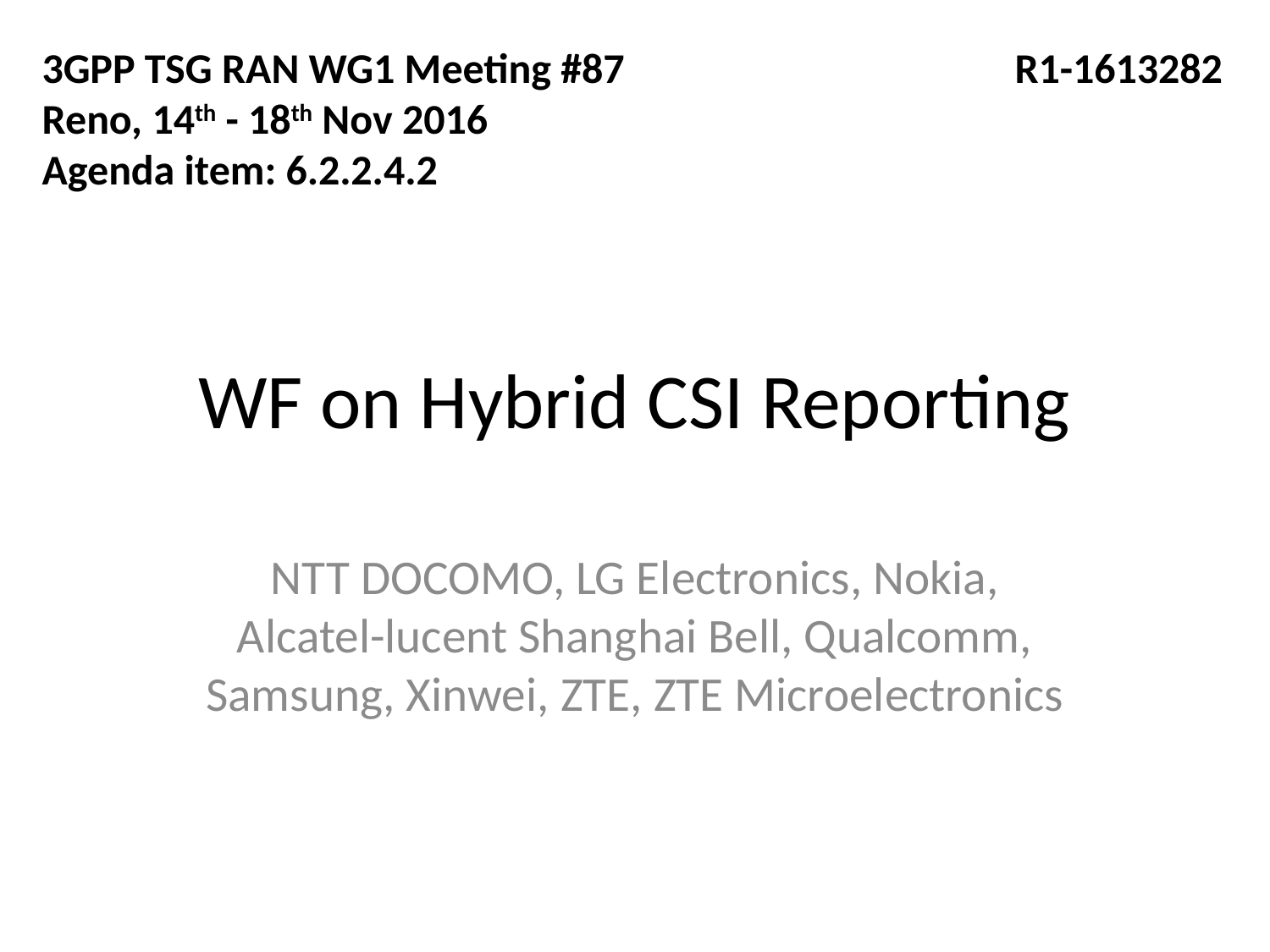

3GPP TSG RAN WG1 Meeting #87
Reno, 14th - 18th Nov 2016
Agenda item: 6.2.2.4.2
R1-1613282
# WF on Hybrid CSI Reporting
NTT DOCOMO, LG Electronics, Nokia, Alcatel-lucent Shanghai Bell, Qualcomm, Samsung, Xinwei, ZTE, ZTE Microelectronics